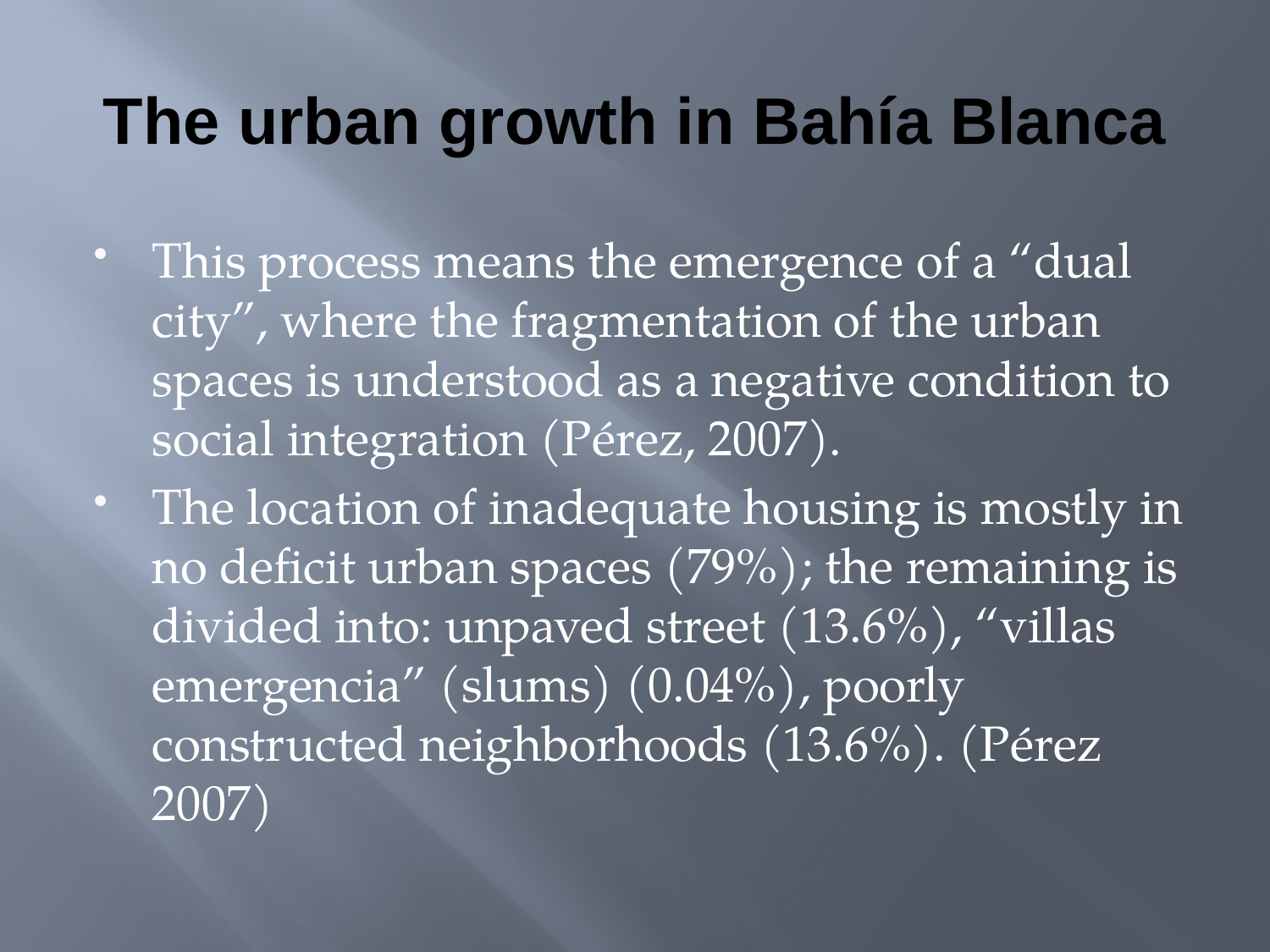

# The urban growth in Bahía Blanca
This process means the emergence of a “dual city”, where the fragmentation of the urban spaces is understood as a negative condition to social integration (Pérez, 2007).
The location of inadequate housing is mostly in no deficit urban spaces (79%); the remaining is divided into: unpaved street (13.6%), “villas emergencia” (slums) (0.04%), poorly constructed neighborhoods (13.6%). (Pérez 2007)